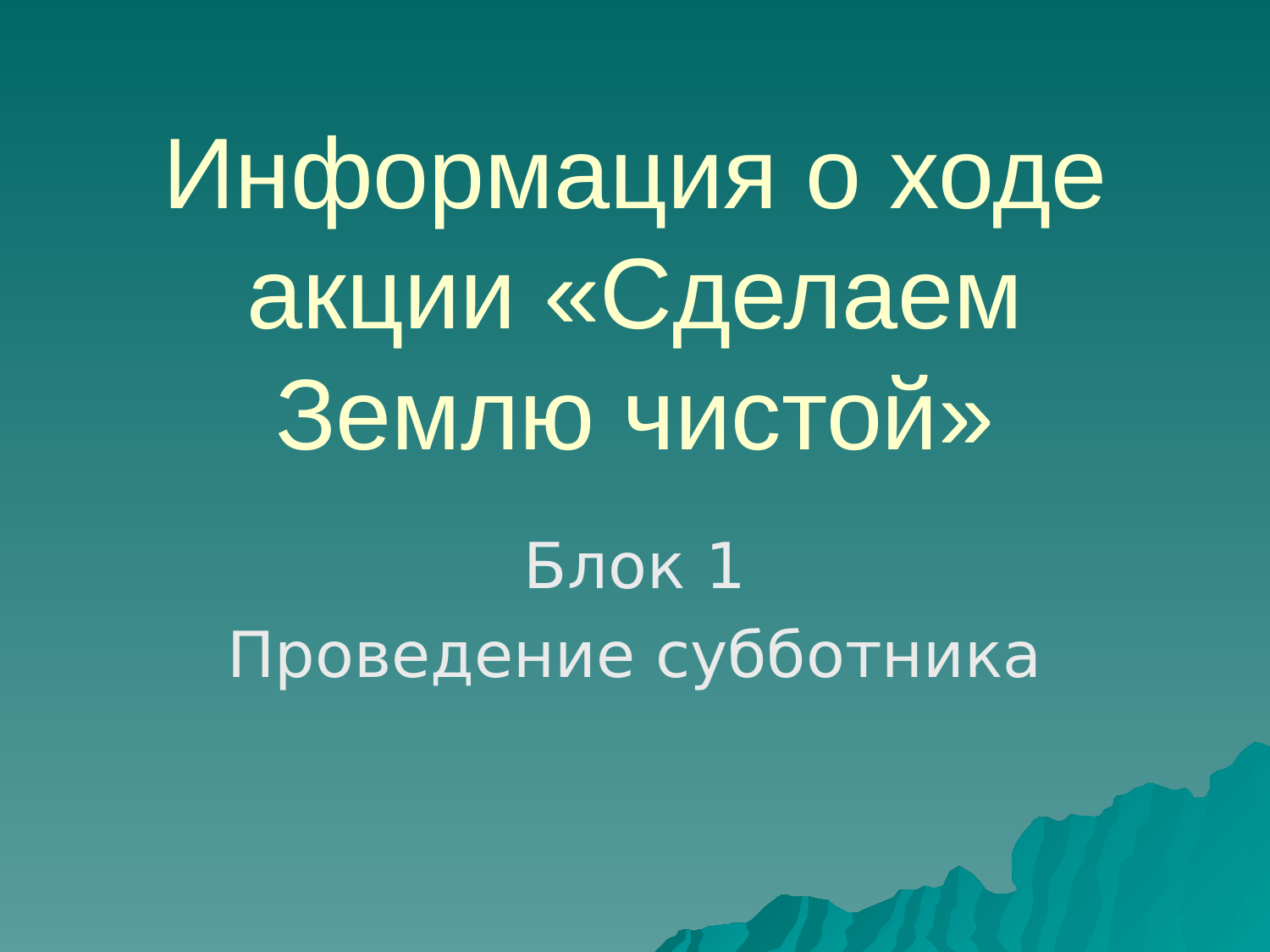

# Информация о ходе акции «Сделаем Землю чистой»
Блок 1
Проведение субботника